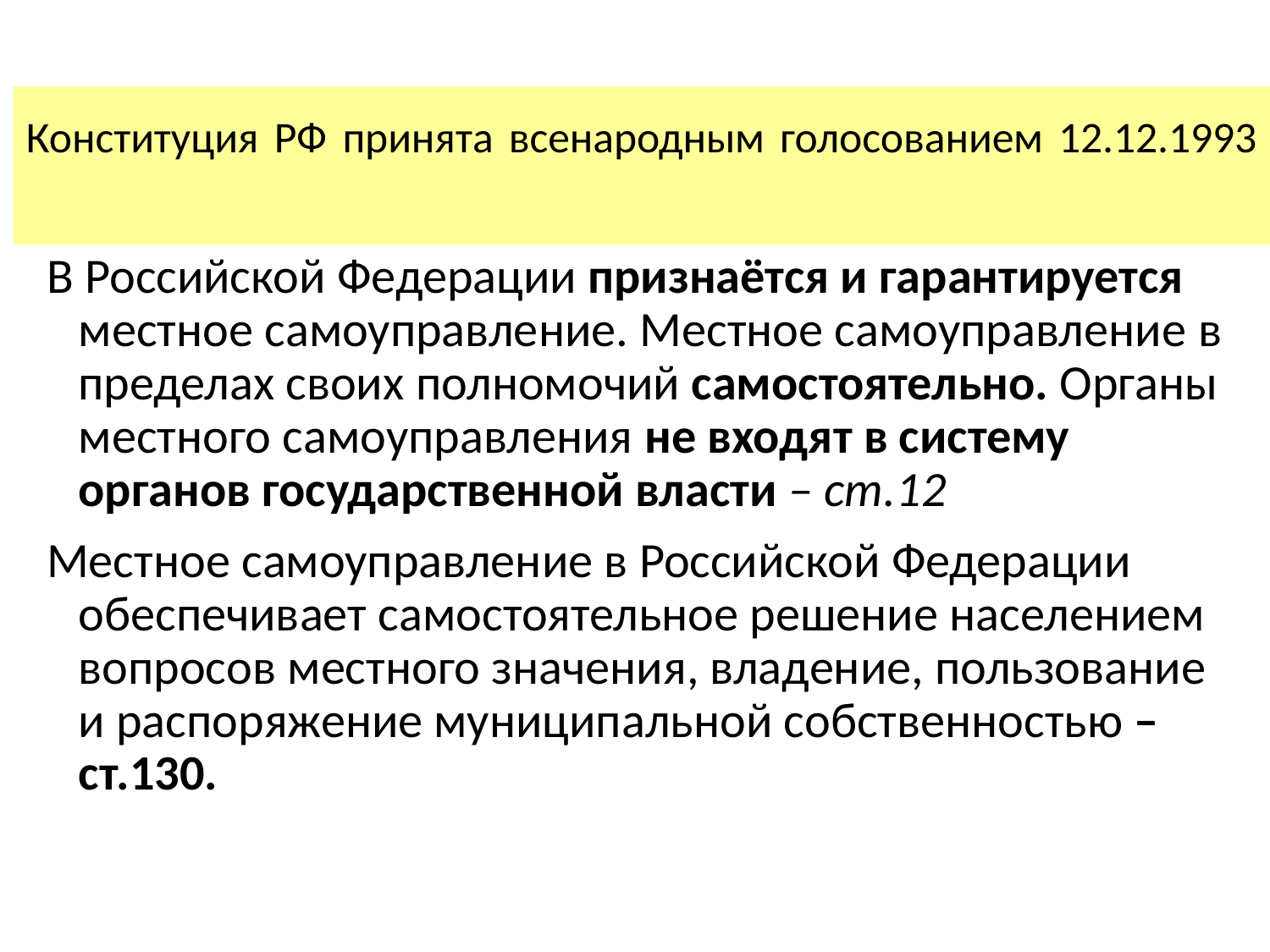

# Конституция РФ принята всенародным голосованием 12.12.1993
В Российской Федерации признаётся и гарантируется местное самоуправление. Местное самоуправление в пределах своих полномочий самостоятельно. Органы местного самоуправления не входят в систему органов государственной власти – ст.12
Местное самоуправление в Российской Федерации обеспечивает самостоятельное решение населением вопросов местного значения, владение, пользование и распоряжение муниципальной собственностью – ст.130.